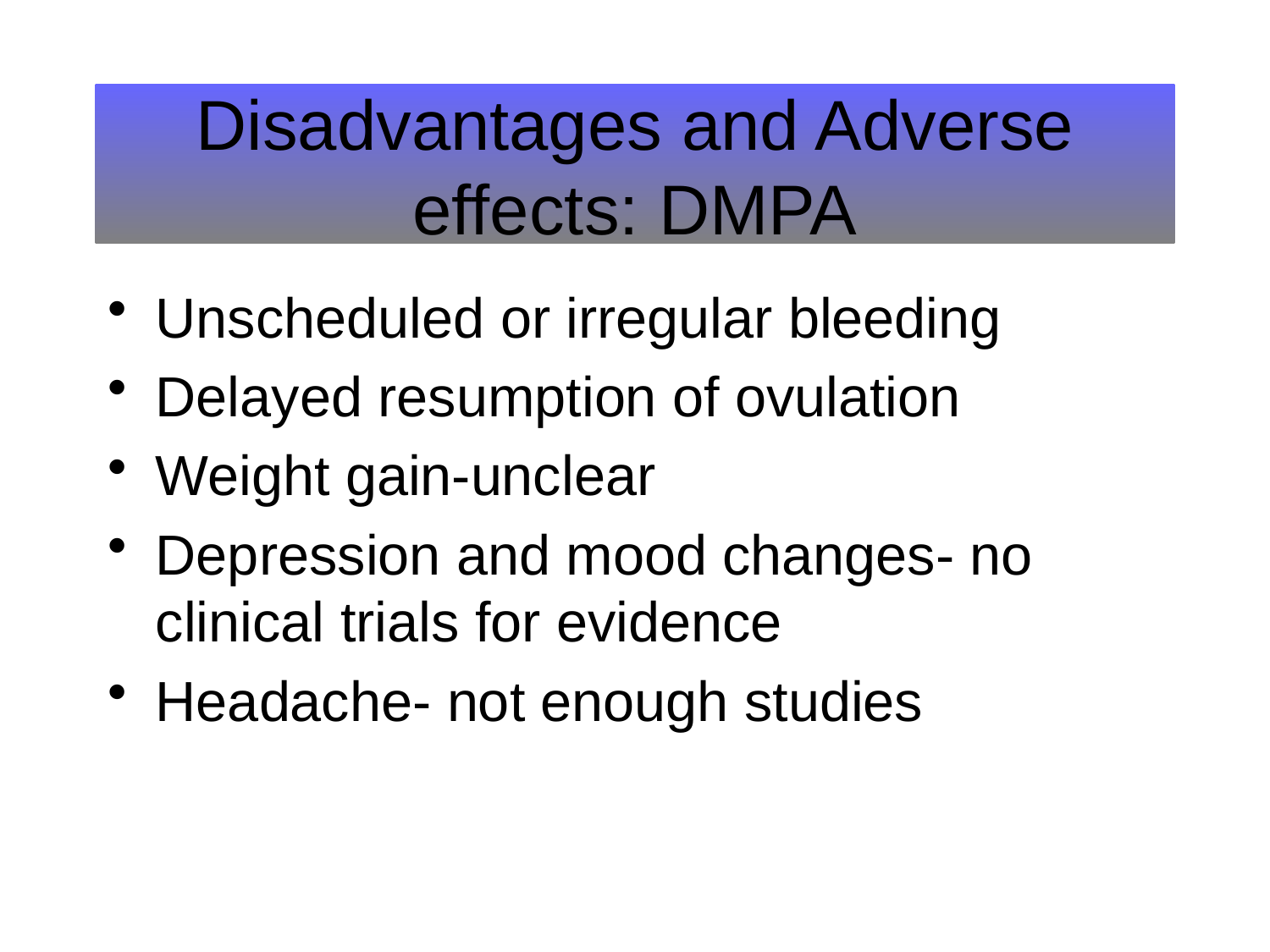

# Disadvantages and Adverse effects: DMPA
Unscheduled or irregular bleeding
Delayed resumption of ovulation
Weight gain-unclear
Depression and mood changes- no clinical trials for evidence
Headache- not enough studies